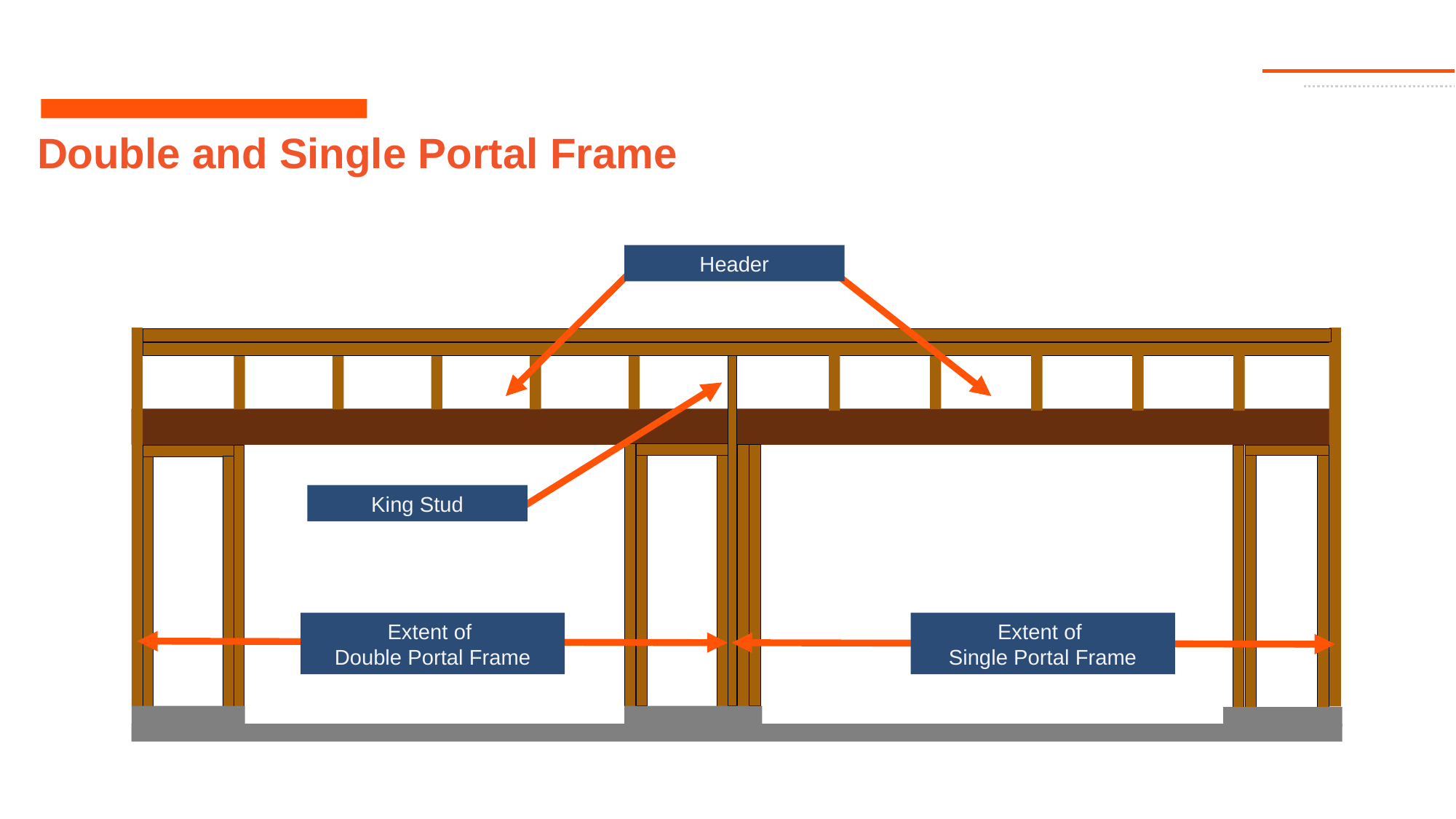

# Double and Single Portal Frame
Header

King Stud
Extent of
Double Portal Frame
Extent of
Single Portal Frame